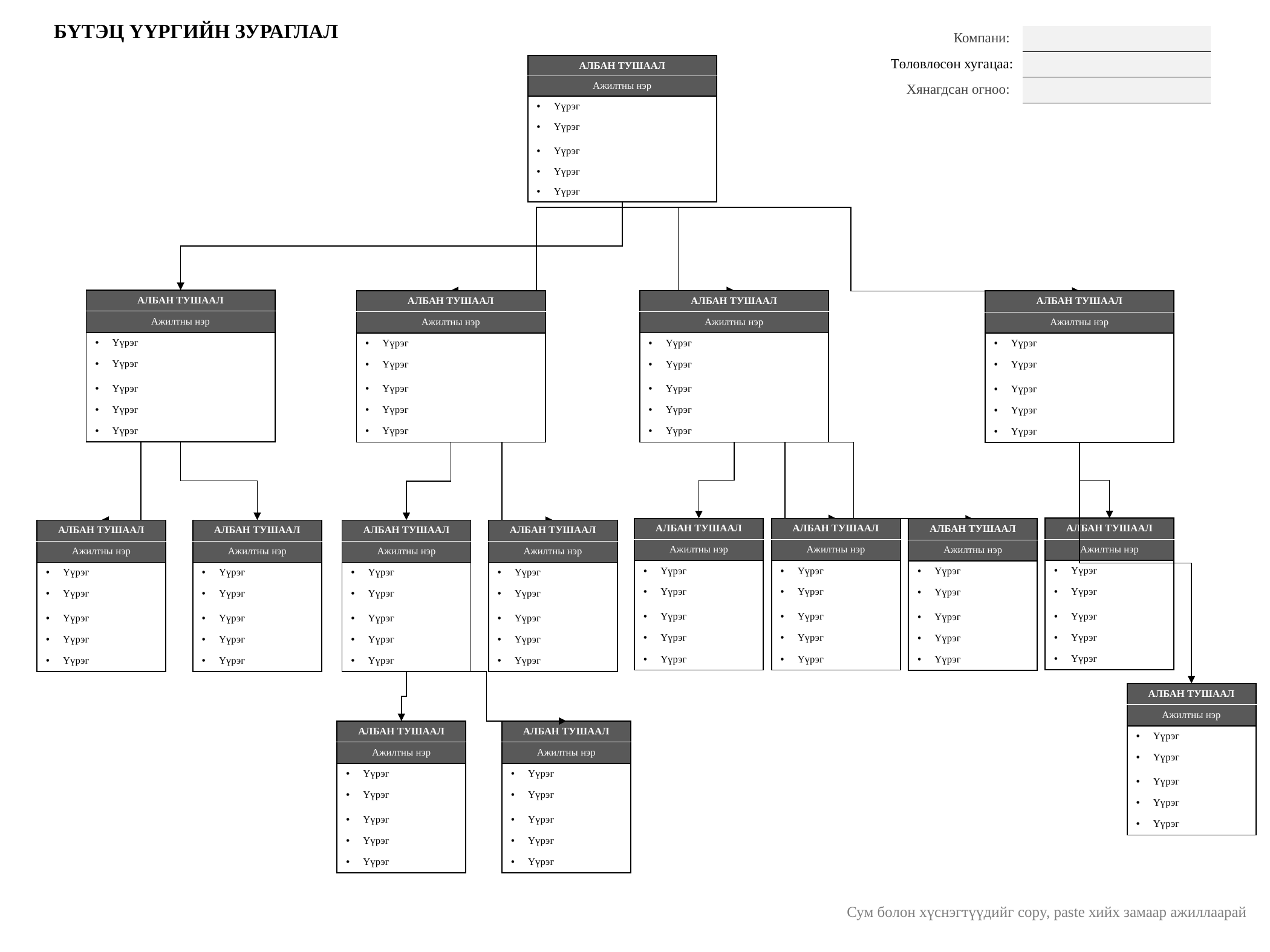

БҮТЭЦ ҮҮРГИЙН ЗУРАГЛАЛ
| Компани: |  |
| --- | --- |
| Төлөвлөсөн хугацаа: |  |
| Хянагдсан огноо: |  |
| АЛБАН ТУШААЛ |
| --- |
| Ажилтны нэр |
| Үүрэг |
| Үүрэг |
| Үүрэг |
| Үүрэг |
| Үүрэг |
| АЛБАН ТУШААЛ |
| --- |
| Ажилтны нэр |
| Үүрэг |
| Үүрэг |
| Үүрэг |
| Үүрэг |
| Үүрэг |
| АЛБАН ТУШААЛ |
| --- |
| Ажилтны нэр |
| Үүрэг |
| Үүрэг |
| Үүрэг |
| Үүрэг |
| Үүрэг |
| АЛБАН ТУШААЛ |
| --- |
| Ажилтны нэр |
| Үүрэг |
| Үүрэг |
| Үүрэг |
| Үүрэг |
| Үүрэг |
| АЛБАН ТУШААЛ |
| --- |
| Ажилтны нэр |
| Үүрэг |
| Үүрэг |
| Үүрэг |
| Үүрэг |
| Үүрэг |
| АЛБАН ТУШААЛ |
| --- |
| Ажилтны нэр |
| Үүрэг |
| Үүрэг |
| Үүрэг |
| Үүрэг |
| Үүрэг |
| АЛБАН ТУШААЛ |
| --- |
| Ажилтны нэр |
| Үүрэг |
| Үүрэг |
| Үүрэг |
| Үүрэг |
| Үүрэг |
| АЛБАН ТУШААЛ |
| --- |
| Ажилтны нэр |
| Үүрэг |
| Үүрэг |
| Үүрэг |
| Үүрэг |
| Үүрэг |
| АЛБАН ТУШААЛ |
| --- |
| Ажилтны нэр |
| Үүрэг |
| Үүрэг |
| Үүрэг |
| Үүрэг |
| Үүрэг |
| АЛБАН ТУШААЛ |
| --- |
| Ажилтны нэр |
| Үүрэг |
| Үүрэг |
| Үүрэг |
| Үүрэг |
| Үүрэг |
| АЛБАН ТУШААЛ |
| --- |
| Ажилтны нэр |
| Үүрэг |
| Үүрэг |
| Үүрэг |
| Үүрэг |
| Үүрэг |
| АЛБАН ТУШААЛ |
| --- |
| Ажилтны нэр |
| Үүрэг |
| Үүрэг |
| Үүрэг |
| Үүрэг |
| Үүрэг |
| АЛБАН ТУШААЛ |
| --- |
| Ажилтны нэр |
| Үүрэг |
| Үүрэг |
| Үүрэг |
| Үүрэг |
| Үүрэг |
| АЛБАН ТУШААЛ |
| --- |
| Ажилтны нэр |
| Үүрэг |
| Үүрэг |
| Үүрэг |
| Үүрэг |
| Үүрэг |
| АЛБАН ТУШААЛ |
| --- |
| Ажилтны нэр |
| Үүрэг |
| Үүрэг |
| Үүрэг |
| Үүрэг |
| Үүрэг |
| АЛБАН ТУШААЛ |
| --- |
| Ажилтны нэр |
| Үүрэг |
| Үүрэг |
| Үүрэг |
| Үүрэг |
| Үүрэг |
Сум болон хүснэгтүүдийг copy, paste хийх замаар ажиллаарай